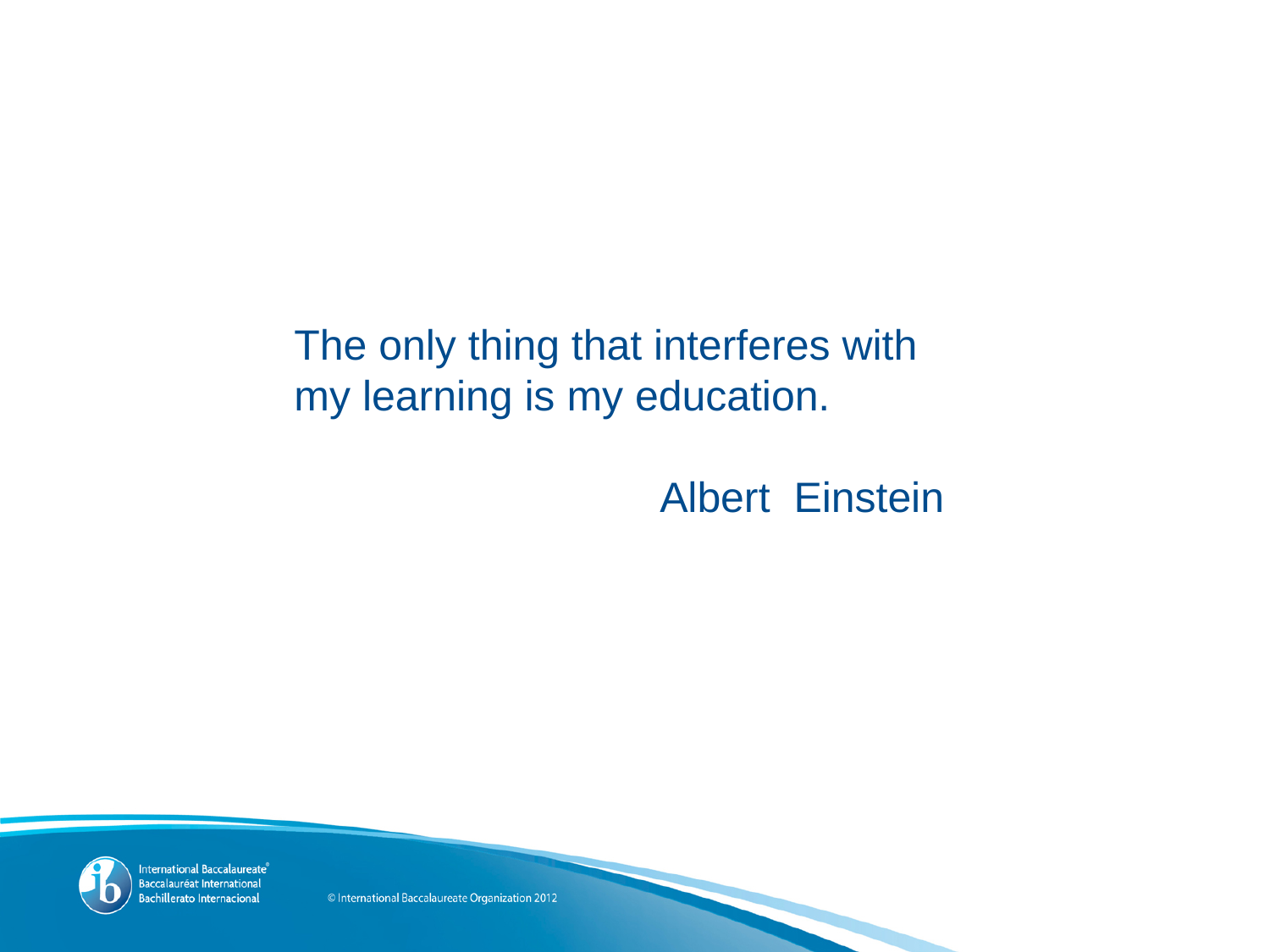

The only thing that interferes with my learning is my education.

  Albert  Einstein